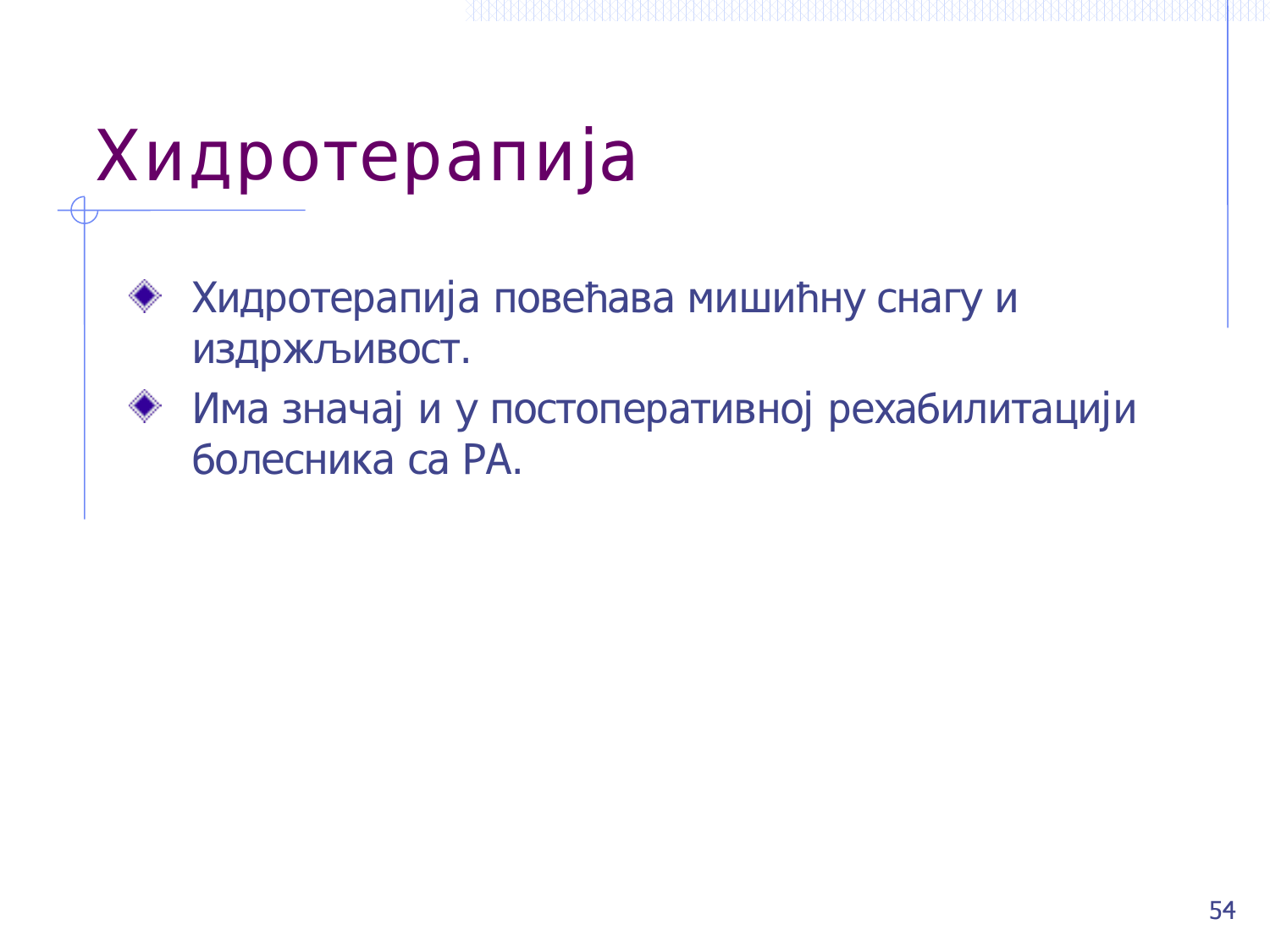

# Хидротерапија
Хидротерапија повећава мишићну снагу и издржљивост.
Има значај и у постоперативној рехабилитацији болесника са РА.
54